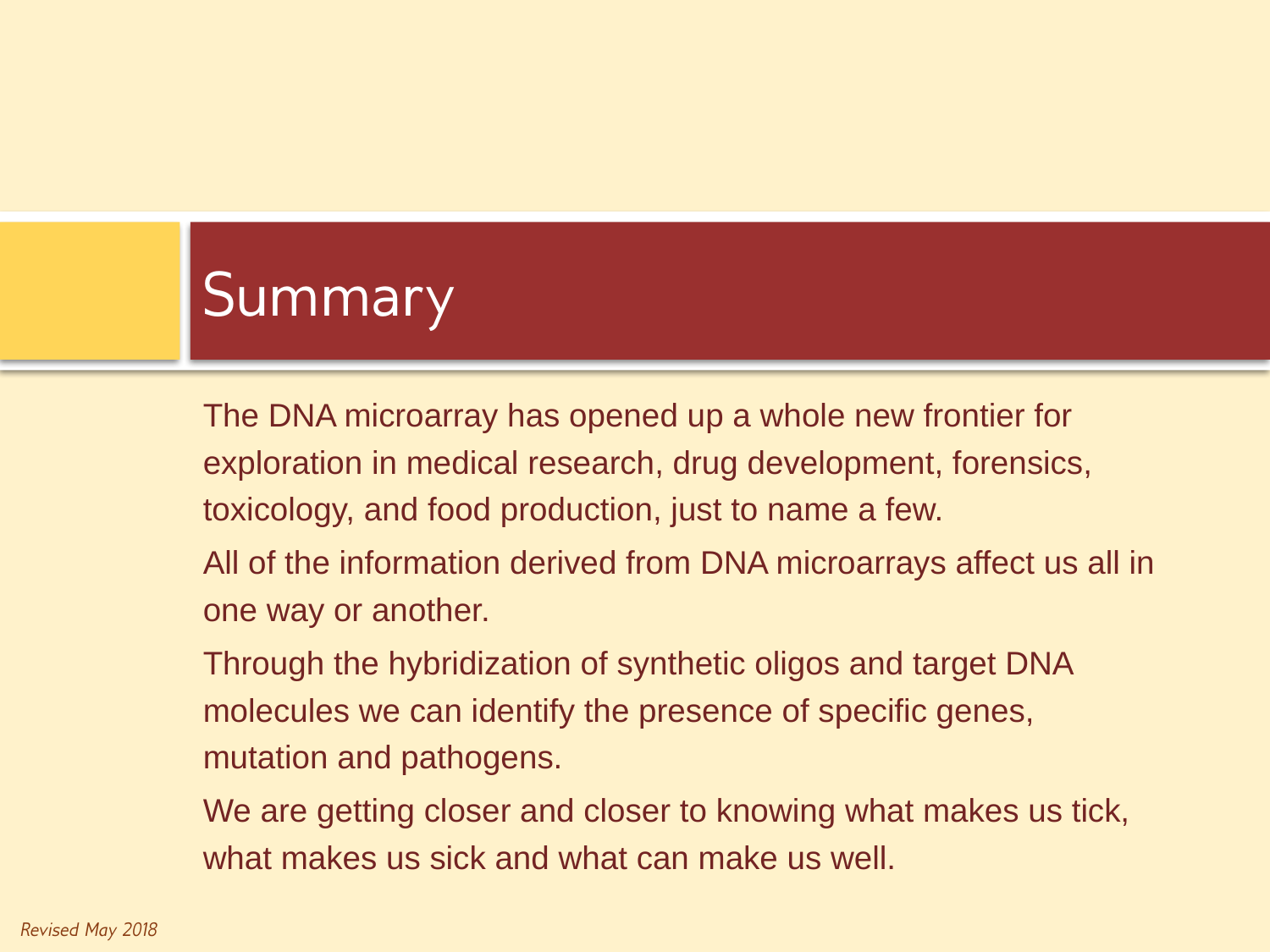

# Summary
The DNA microarray has opened up a whole new frontier for exploration in medical research, drug development, forensics, toxicology, and food production, just to name a few.
All of the information derived from DNA microarrays affect us all in one way or another.
Through the hybridization of synthetic oligos and target DNA molecules we can identify the presence of specific genes, mutation and pathogens.
We are getting closer and closer to knowing what makes us tick, what makes us sick and what can make us well.